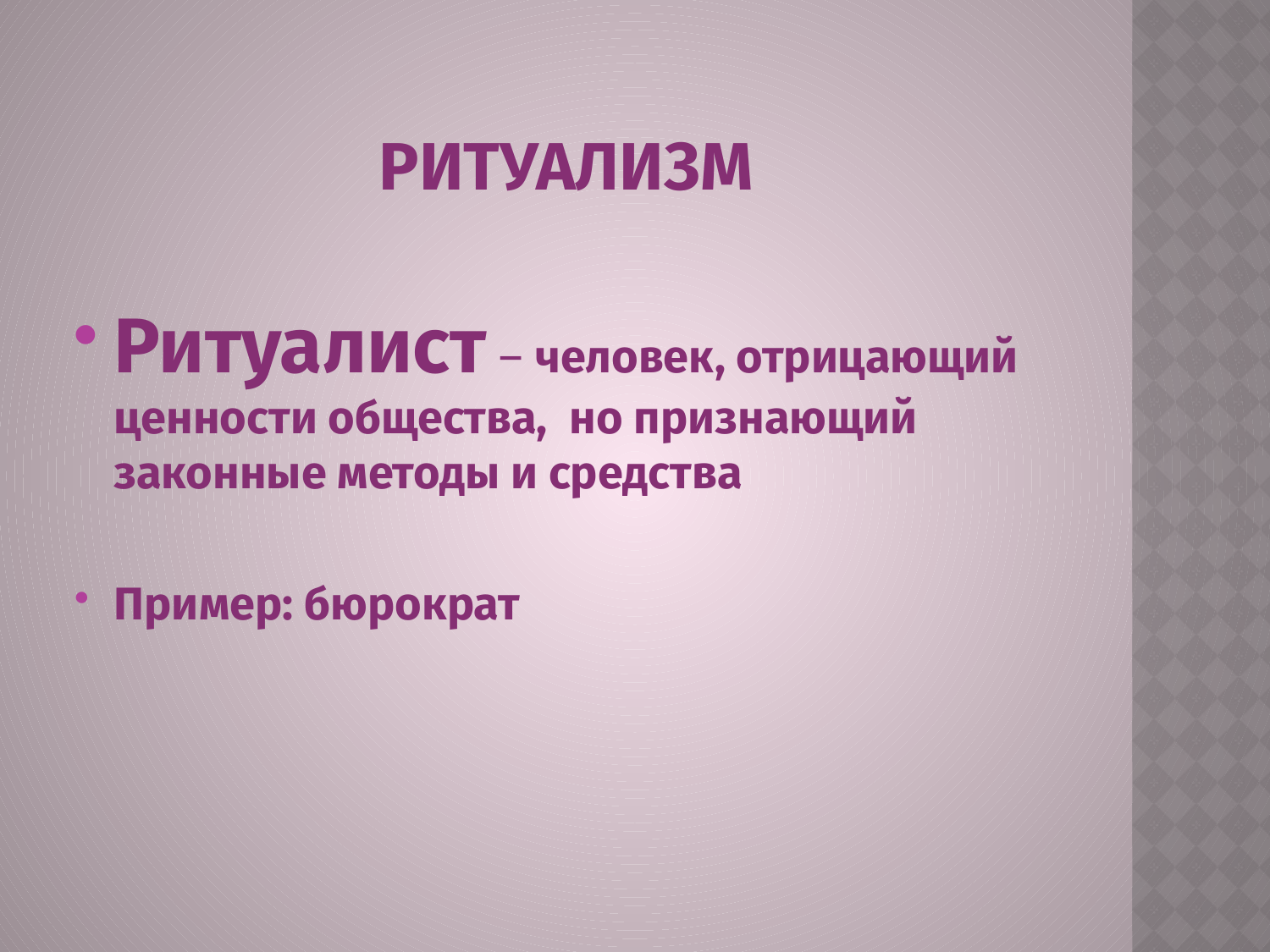

# Ритуализм

Ритуалист – человек, отрицающий ценности общества,  но признающий законные методы и средства

Пример: бюрократ